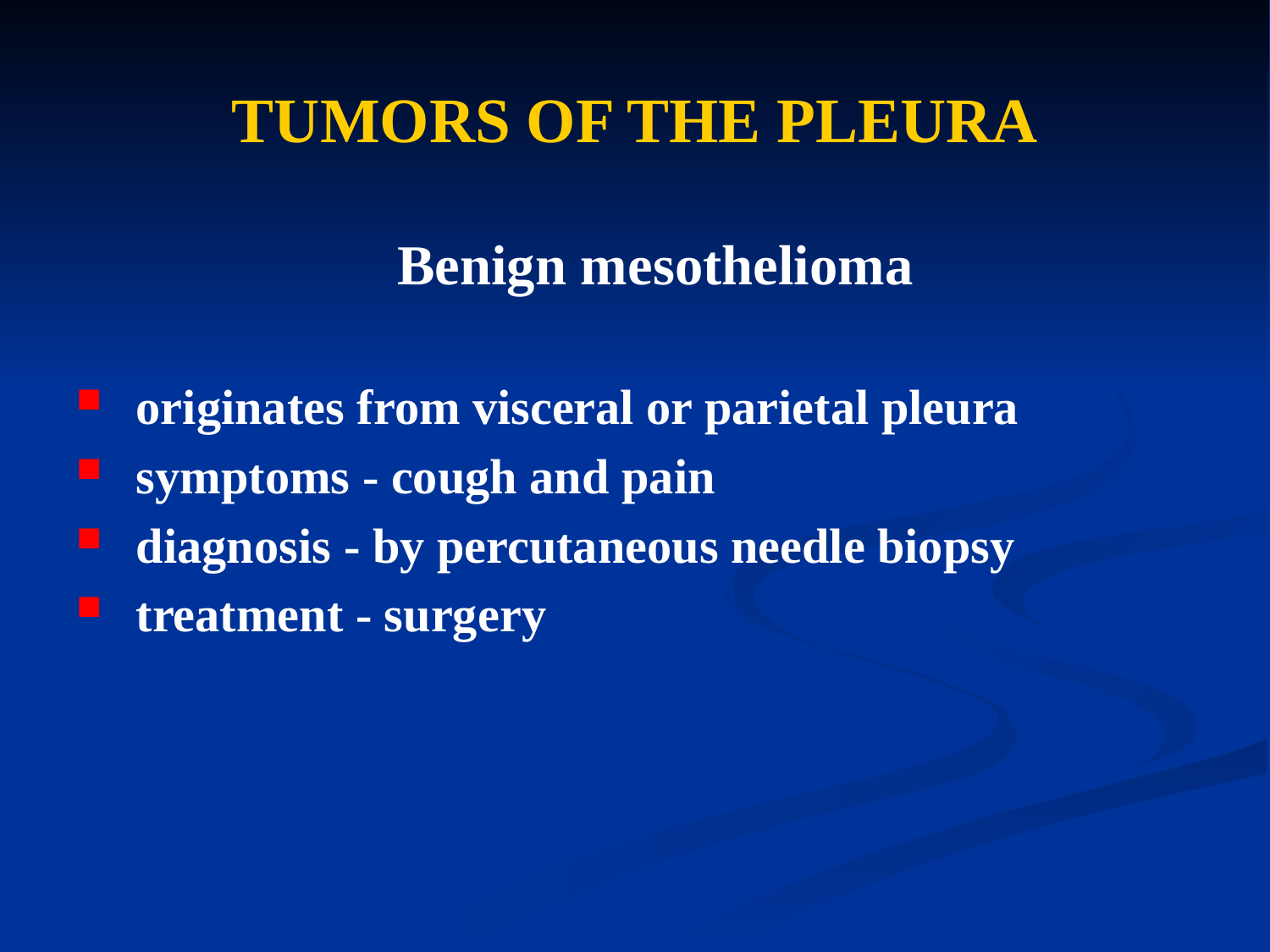

# TUMORS OF THE PLEURA
   Benign mesothelioma

 originates from visceral or parietal pleura
 symptoms - cough and pain
 diagnosis - by percutaneous needle biopsy
 treatment - surgery